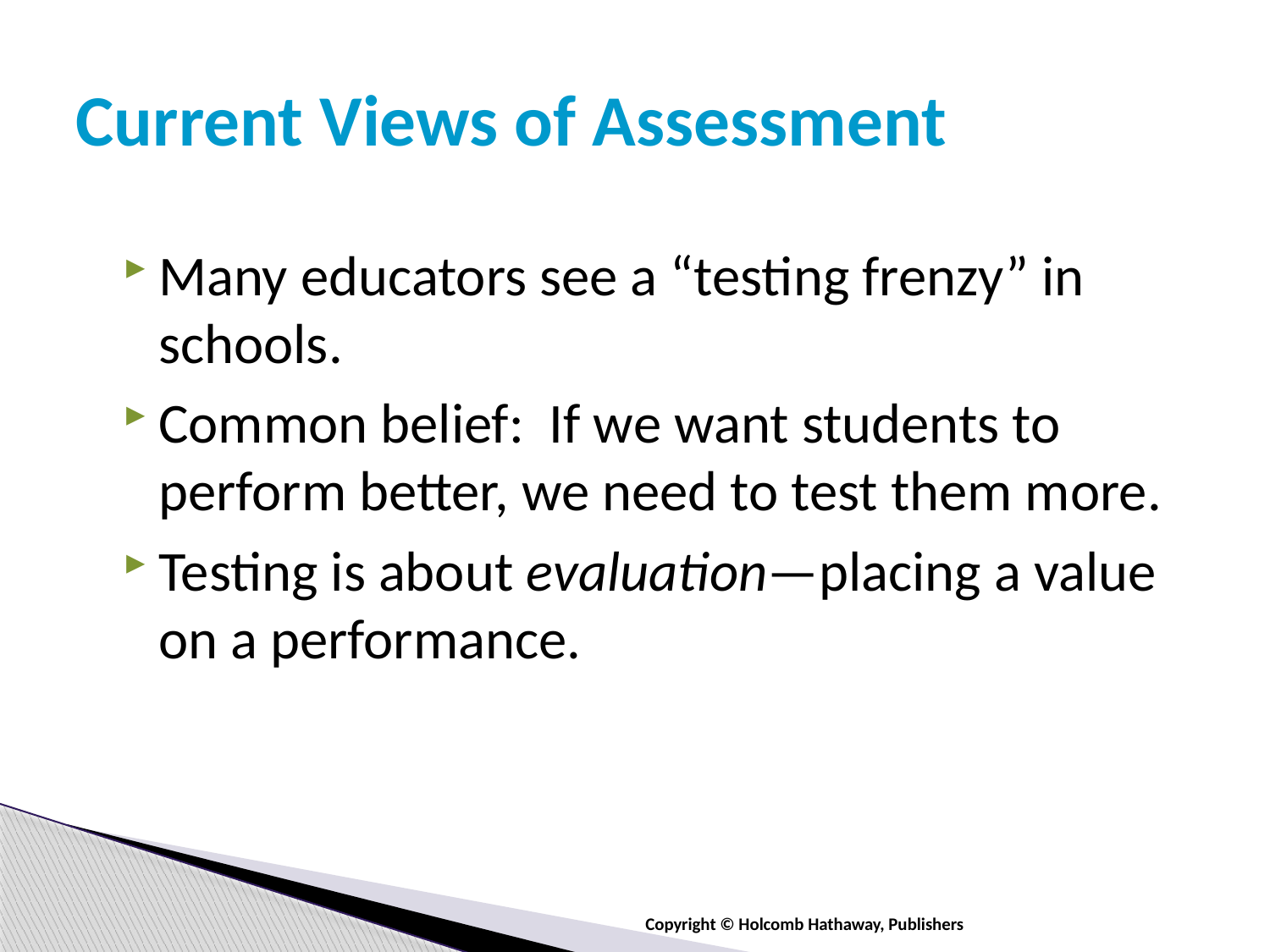

# Current Views of Assessment
Many educators see a “testing frenzy” in schools.
Common belief:  If we want students to perform better, we need to test them more.
Testing is about evaluation—placing a value on a performance.

Copyright © Holcomb Hathaway, Publishers